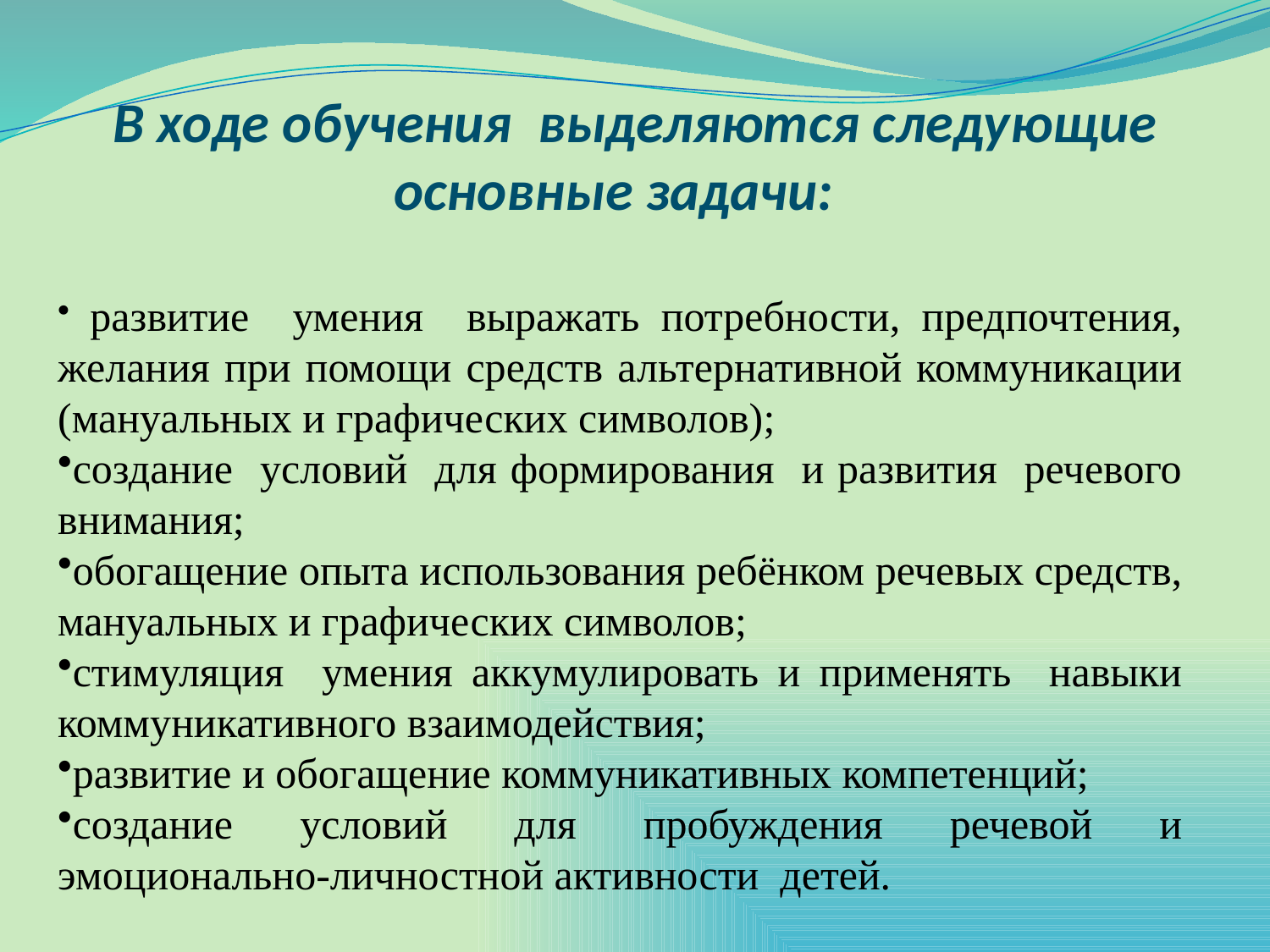

В ходе обучения  выделяются следующие основные задачи:

 развитие  умения  выражать потребности, предпочтения, желания при помощи средств альтернативной коммуникации (мануальных и графических символов);
создание  условий  для формирования  и развития  речевого внимания;
обогащение опыта использования ребёнком речевых средств, мануальных и графических символов;
стимуляция  умения аккумулировать и применять  навыки коммуникативного взаимодействия;
развитие и обогащение коммуникативных компетенций;
создание условий для пробуждения речевой и эмоционально-личностной активности  детей.